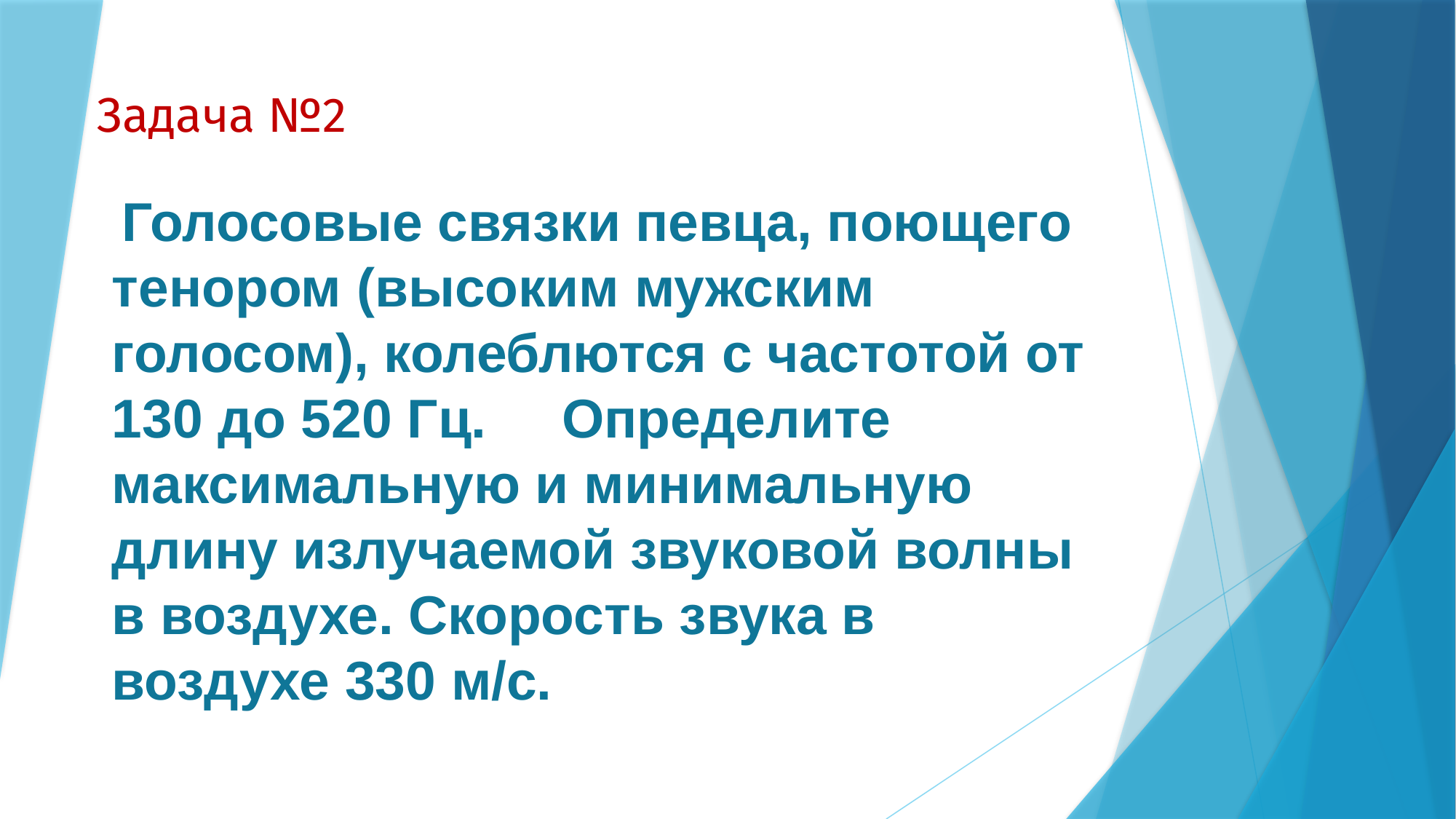

# Задача №2
 Голосовые связки певца, поющего тенором (высоким мужским голосом), колеблются с частотой от 130 до 520 Гц.     Определите максимальную и минимальную длину излучаемой звуковой волны в воздухе. Скорость звука в воздухе 330 м/с.